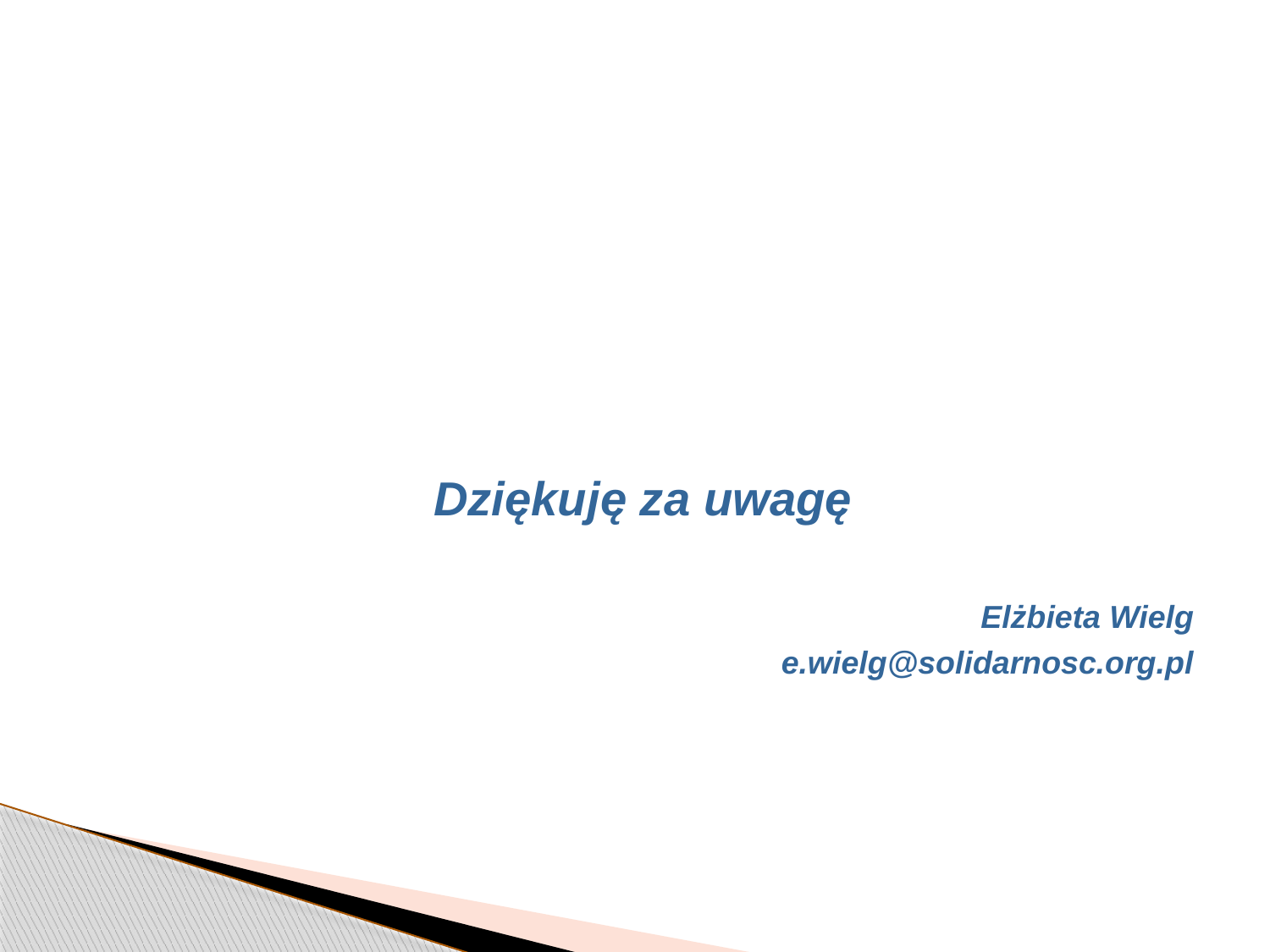

#

Dziękuję za uwagę

Elżbieta Wielg
e.wielg@solidarnosc.org.pl